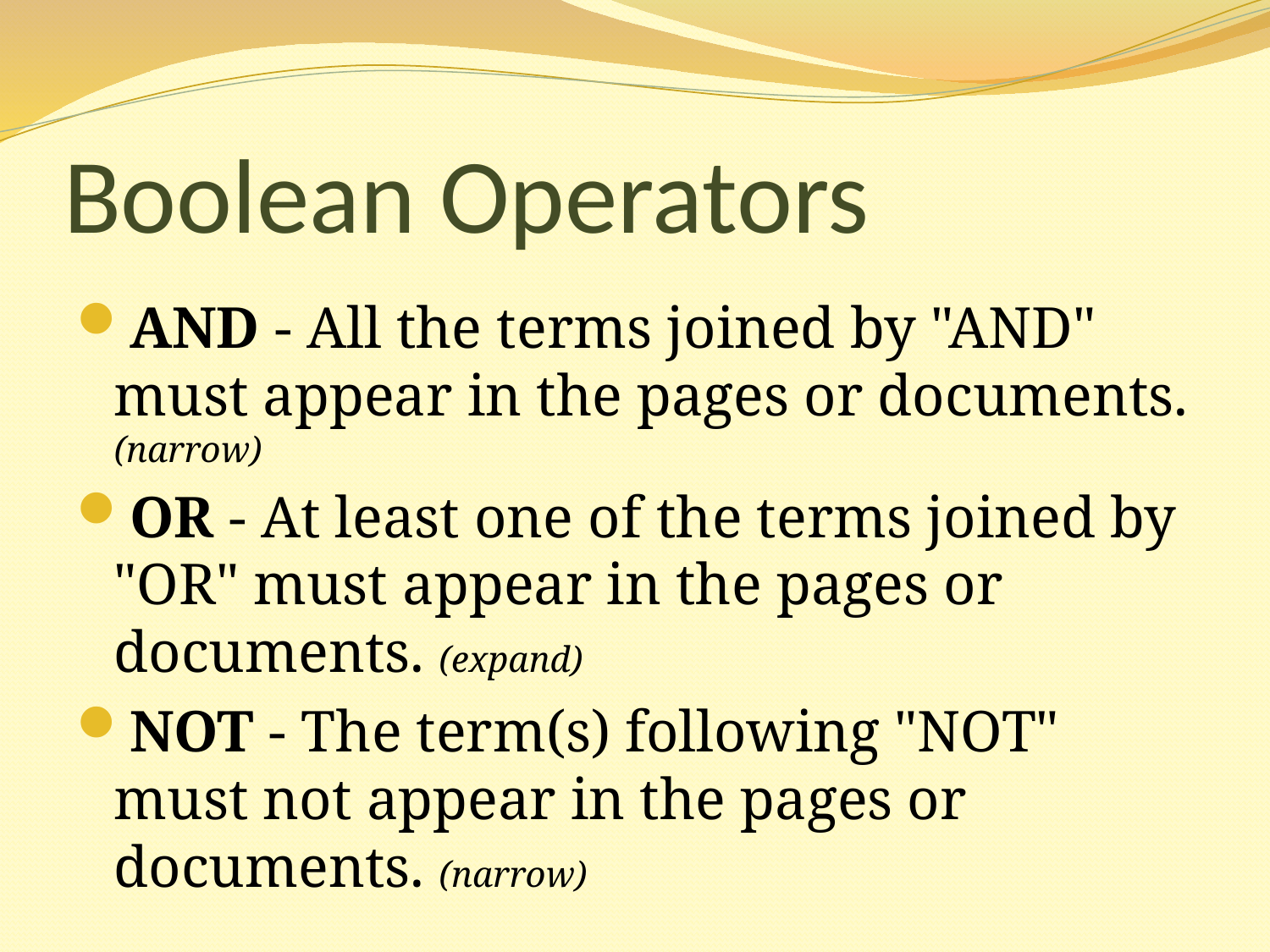

# Boolean Operators
AND - All the terms joined by "AND" must appear in the pages or documents. (narrow)
OR - At least one of the terms joined by "OR" must appear in the pages or documents. (expand)
NOT - The term(s) following "NOT" must not appear in the pages or documents. (narrow)